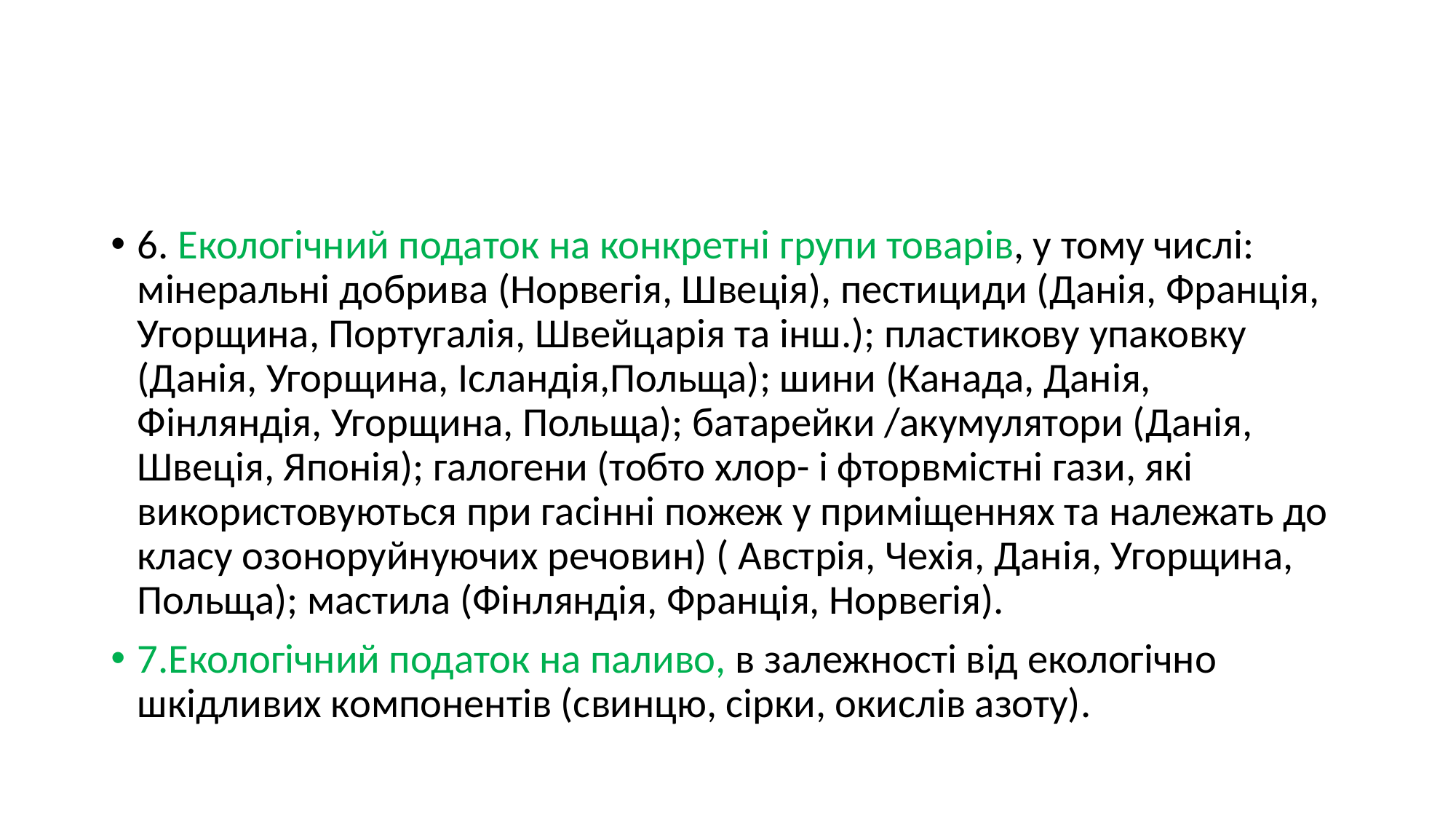

#
6. Екологічний податок на конкретні групи товарів, у тому числі: мінеральні добрива (Норвегія, Швеція), пестициди (Данія, Франція, Угорщина, Португалія, Швейцарія та інш.); пластикову упаковку (Данія, Угорщина, Ісландія,Польща); шини (Канада, Данія, Фінляндія, Угорщина, Польща); батарейки /акумулятори (Данія, Швеція, Японія); галогени (тобто хлор- і фторвмістні гази, які використовуються при гасінні пожеж у приміщеннях та належать до класу озоноруйнуючих речовин) ( Австрія, Чехія, Данія, Угорщина, Польща); мастила (Фінляндія, Франція, Норвегія).
7.Екологічний податок на паливо, в залежності від екологічно шкідливих компонентів (свинцю, сірки, окислів азоту).